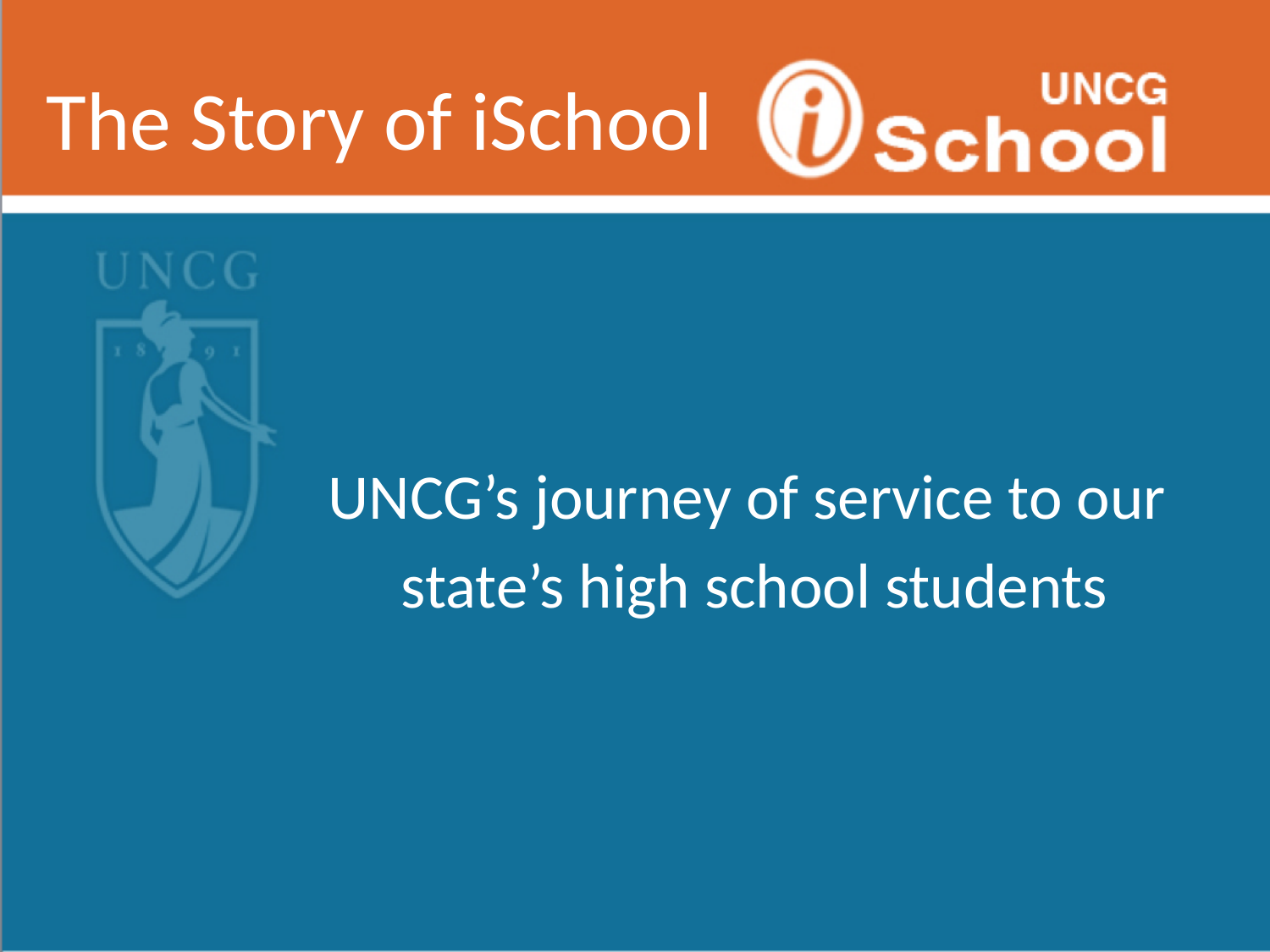

# The Story of iSchool

UNCG’s journey of service to our
 state’s high school students